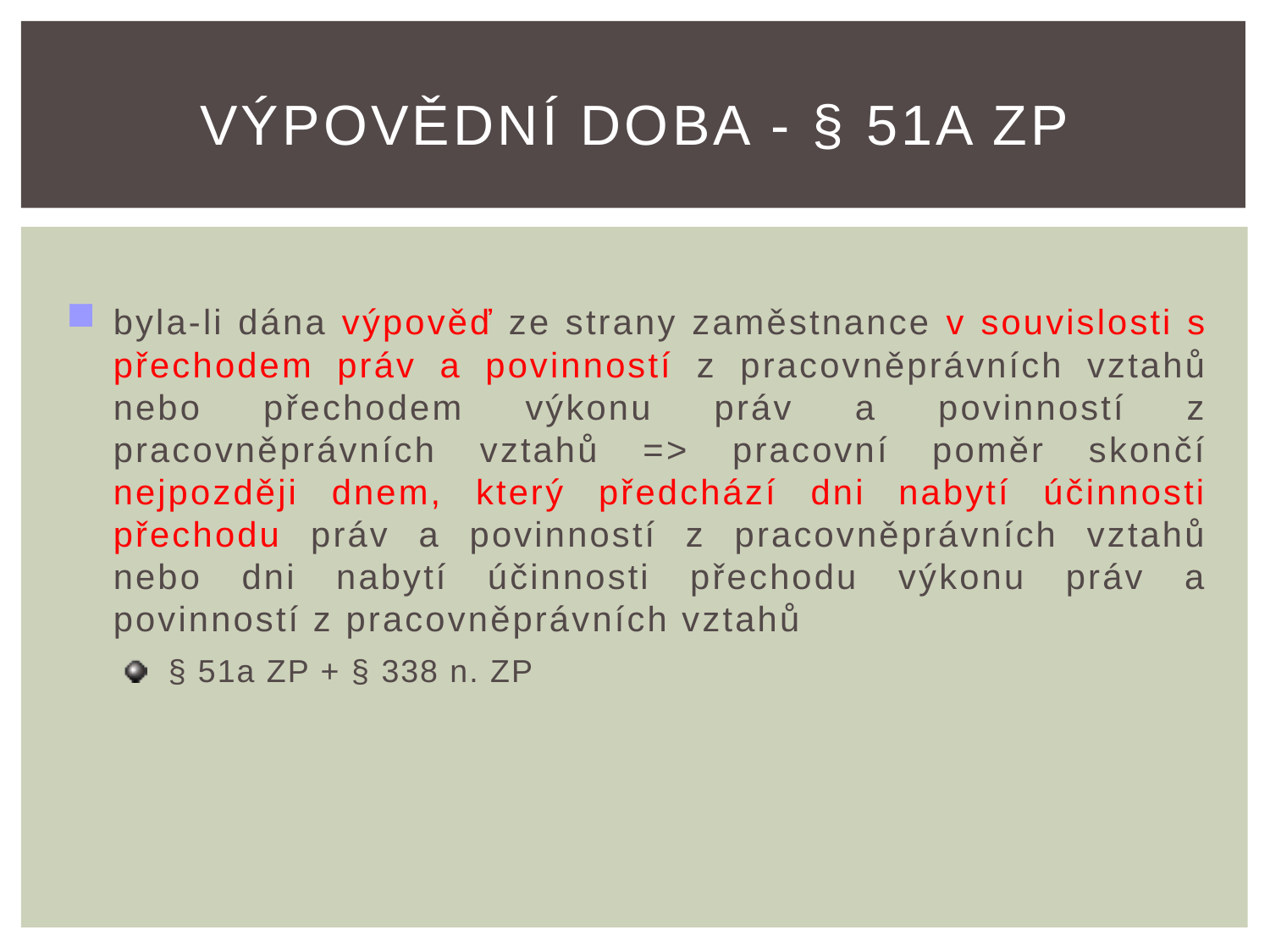

# Výpovědní doba - § 51a ZP

byla-li dána výpověď ze strany zaměstnance v souvislosti s přechodem práv a povinností z pracovněprávních vztahů nebo přechodem výkonu práv a povinností z pracovněprávních vztahů => pracovní poměr skončí nejpozději dnem, který předchází dni nabytí účinnosti přechodu práv a povinností z pracovněprávních vztahů nebo dni nabytí účinnosti přechodu výkonu práv a povinností z pracovněprávních vztahů
§ 51a ZP + § 338 n. ZP